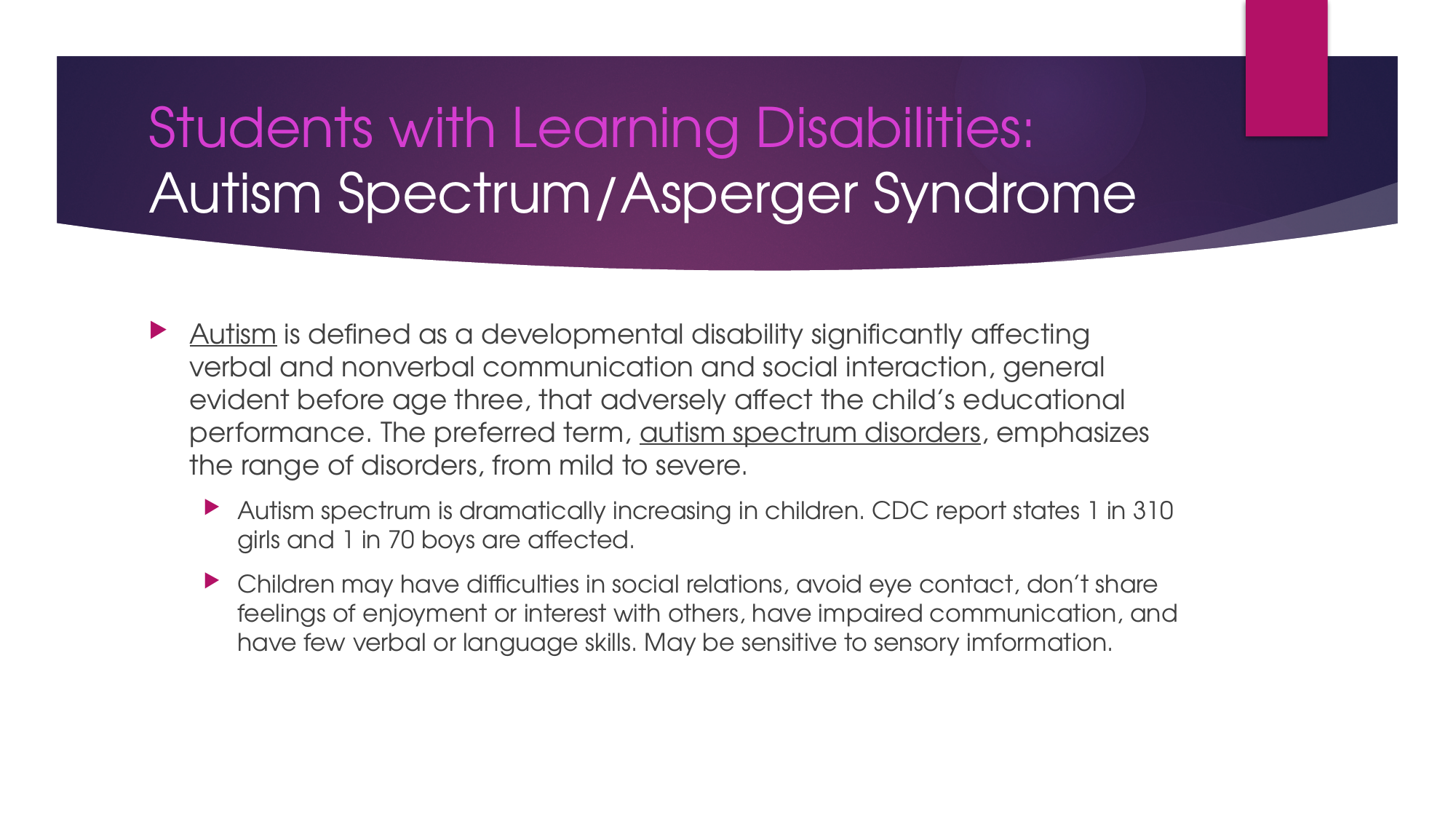

# Students with Learning Disabilities: Autism Spectrum/Asperger Syndrome
Autism is defined as a developmental disability significantly affecting verbal and nonverbal communication and social interaction, general evident before age three, that adversely affect the child’s educational performance. The preferred term, autism spectrum disorders, emphasizes the range of disorders, from mild to severe.
Autism spectrum is dramatically increasing in children. CDC report states 1 in 310 girls and 1 in 70 boys are affected.
Children may have difficulties in social relations, avoid eye contact, don’t share feelings of enjoyment or interest with others, have impaired communication, and have few verbal or language skills. May be sensitive to sensory imformation.